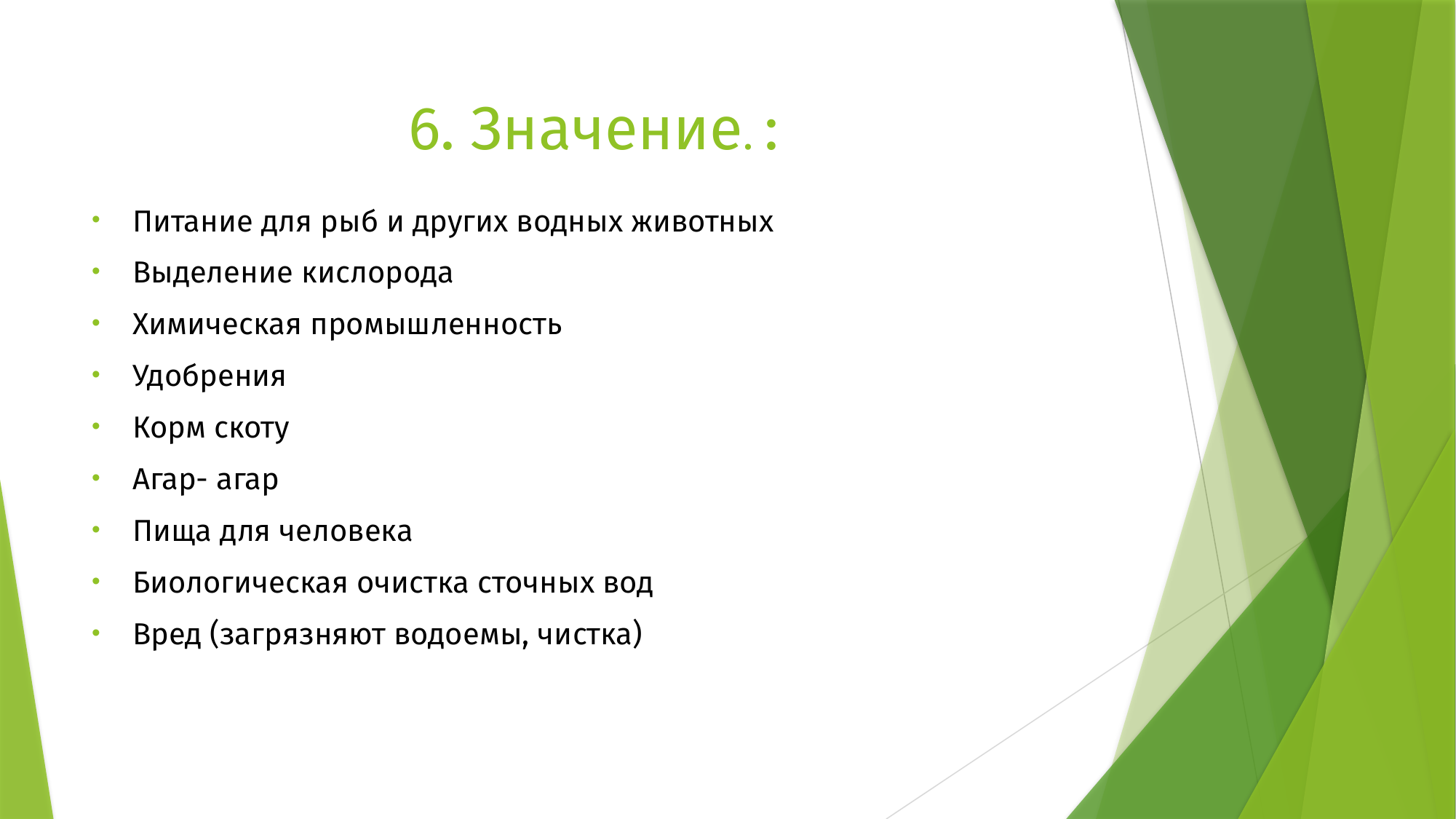

# 6. Значение. :
Питание для рыб и других водных животных
Выделение кислорода
Химическая промышленность
Удобрения
Корм скоту
Агар- агар
Пища для человека
Биологическая очистка сточных вод
Вред (загрязняют водоемы, чистка)